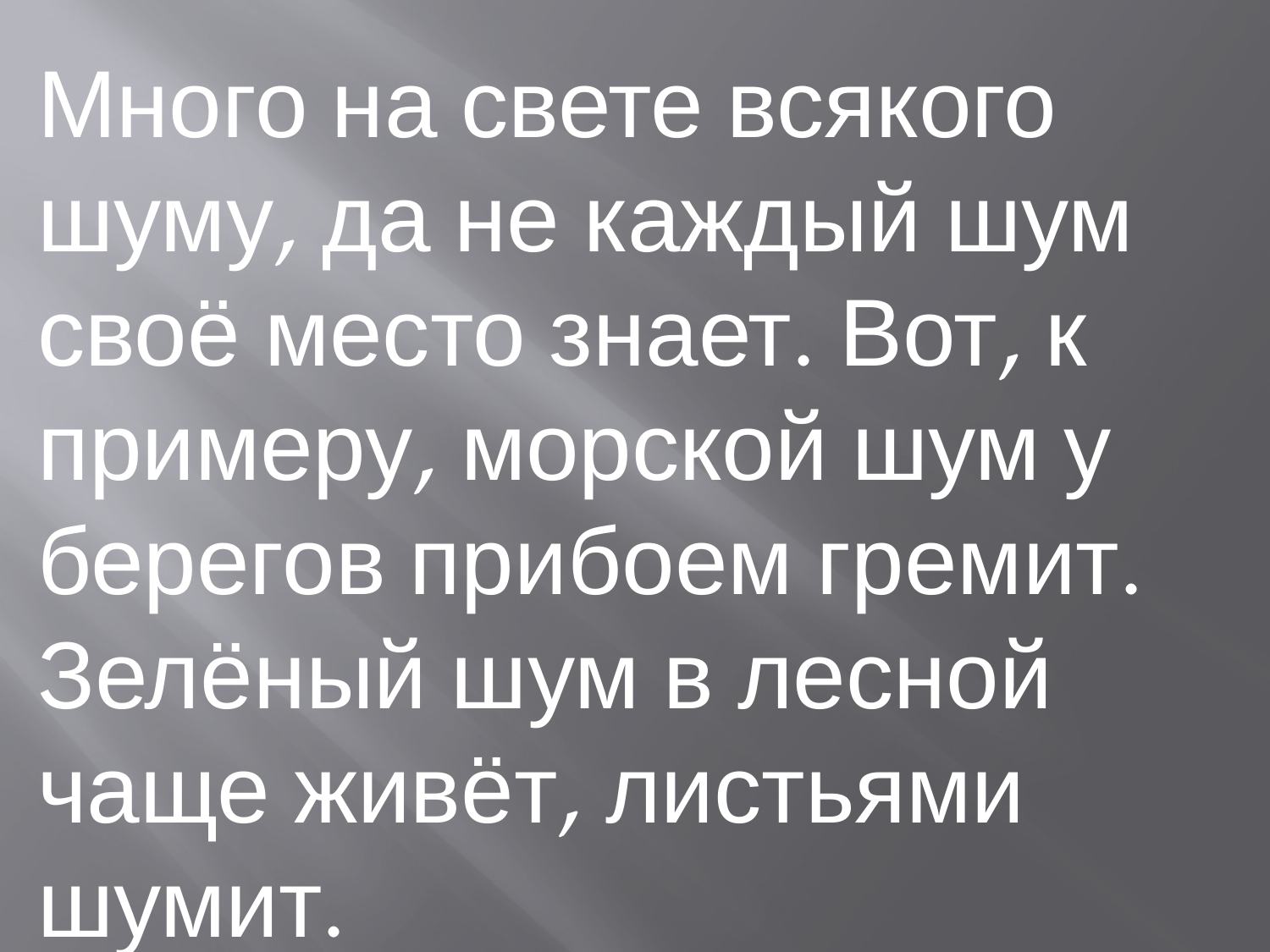

Много на свете всякого шуму, да не каждый шум своё место знает. Вот, к примеру, морской шум у берегов прибоем гремит. Зелёный шум в лесной чаще живёт, листьями шумит.